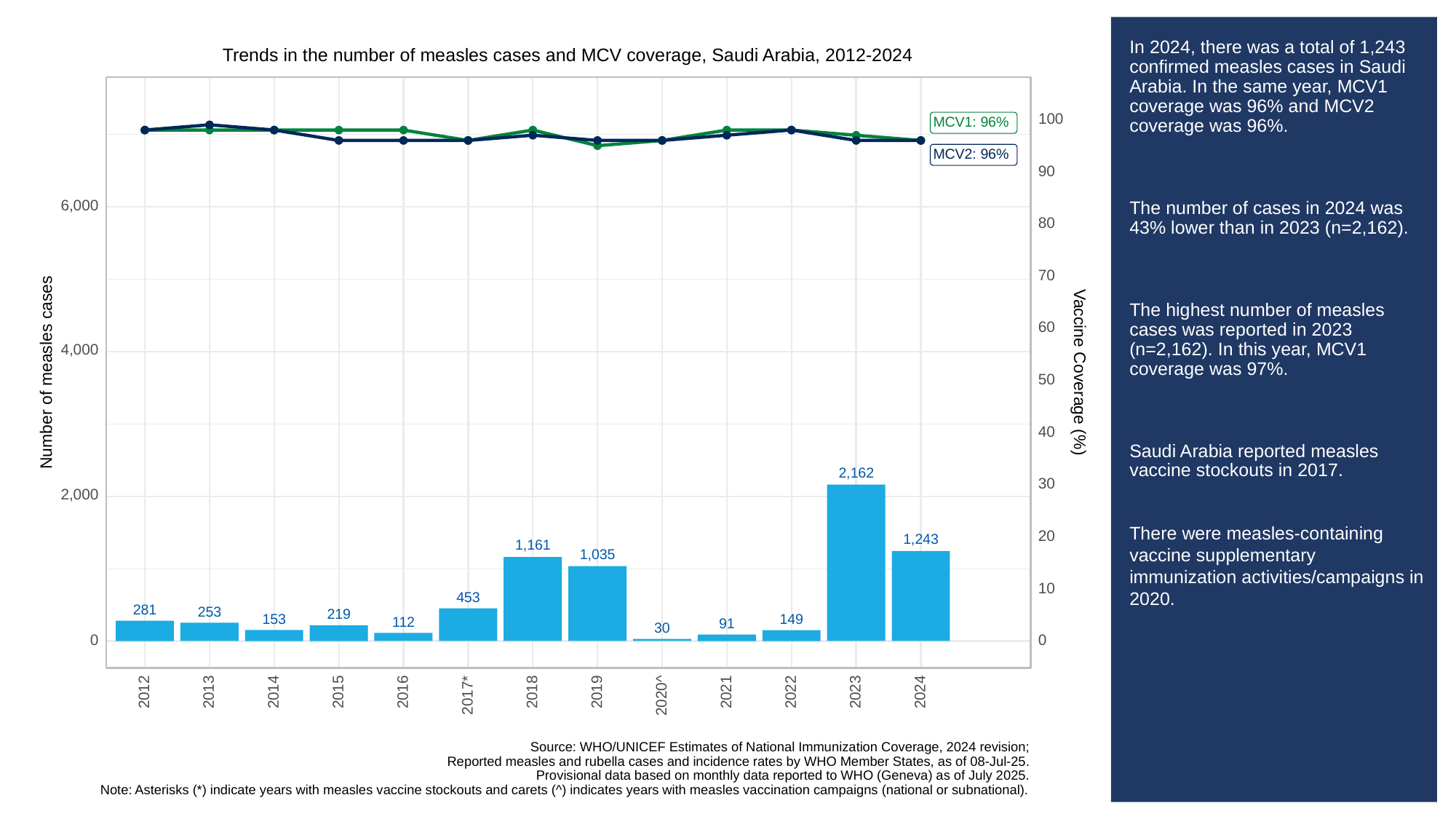

# In 2024, there was a total of 1,243 confirmed measles cases in Saudi Arabia. In the same year, MCV1 coverage was 96% and MCV2 coverage was 96%.

The number of cases in 2024 was 43% lower than in 2023 (n=2,162).

The highest number of measles cases was reported in 2023 (n=2,162). In this year, MCV1 coverage was 97%.

Saudi Arabia reported measles vaccine stockouts in 2017.

There were measles-containing vaccine supplementary immunization activities/campaigns in 2020.

Trends in the number of measles cases and MCV coverage, Saudi Arabia, 2012-2024

100
MCV1: 96%

MCV2: 96%
90
6,000

80
70

60
4,000

Vaccine Coverage (%)
Number of measles cases
50

40
2,162
30

2,000

20
1,243
1,161
1,035

10
453
281
253

219
153
149
112
91

30

0
0

2013
2023
2012
2014
2015
2016
2018
2019
2021
2022
2024
2017*
2020^
Source: WHO/UNICEF Estimates of National Immunization Coverage, 2024 revision;
Reported measles and rubella cases and incidence rates by WHO Member States, as of 08-Jul-25.
Provisional data based on monthly data reported to WHO (Geneva) as of July 2025.
Note: Asterisks (*) indicate years with measles vaccine stockouts and carets (^) indicates years with measles vaccination campaigns (national or subnational).